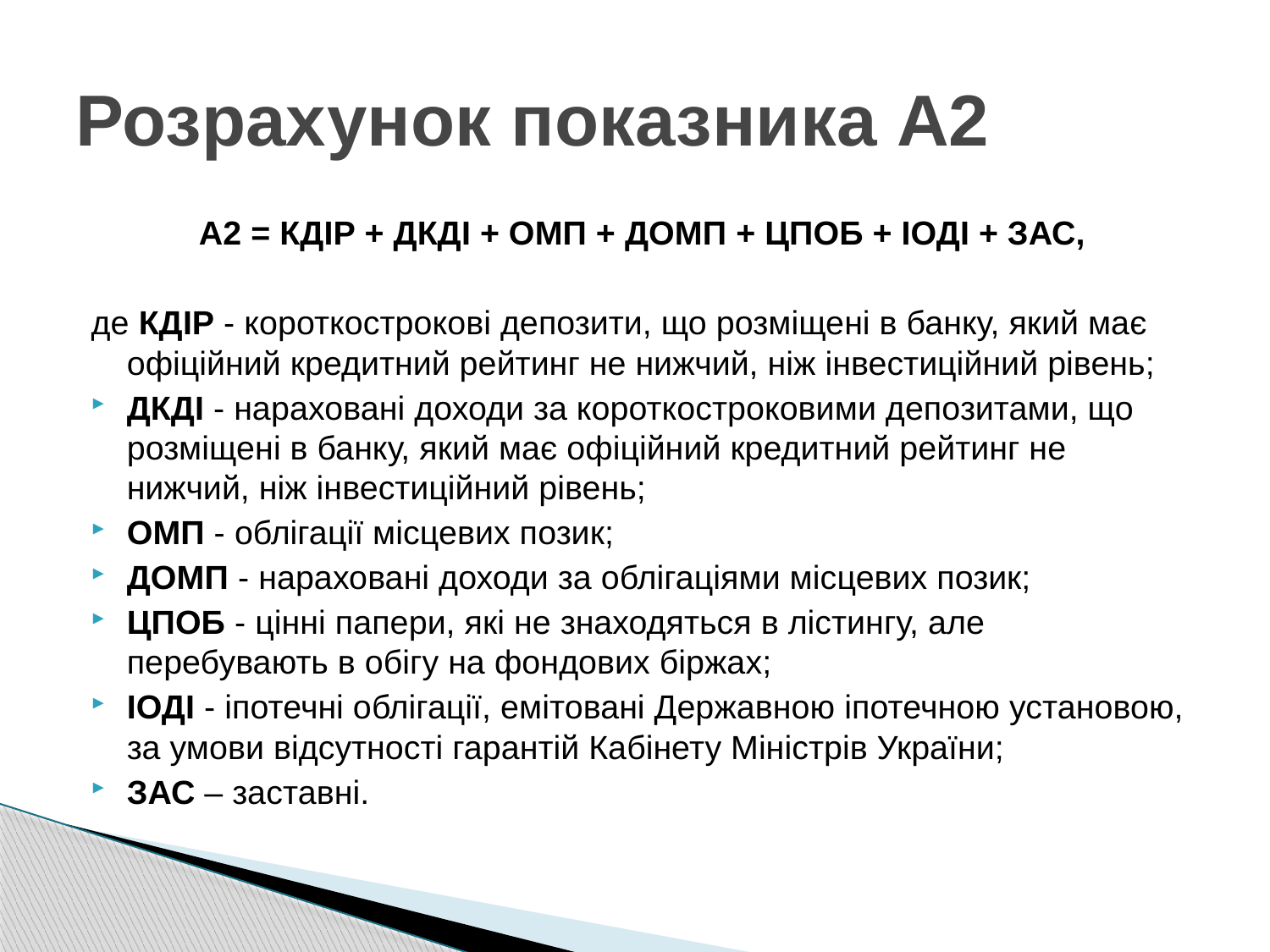

# Розрахунок показника А2
А2 = КДІР + ДКДІ + ОМП + ДОМП + ЦПОБ + ІОДІ + ЗАС,

де КДІР - короткострокові депозити, що розміщені в банку, який має офіційний кредитний рейтинг не нижчий, ніж інвестиційний рівень;
ДКДІ - нараховані доходи за короткостроковими депозитами, що розміщені в банку, який має офіційний кредитний рейтинг не нижчий, ніж інвестиційний рівень;
ОМП - облігації місцевих позик;
ДОМП - нараховані доходи за облігаціями місцевих позик;
ЦПОБ - цінні папери, які не знаходяться в лістингу, але перебувають в обігу на фондових біржах;
ІОДІ - іпотечні облігації, емітовані Державною іпотечною установою, за умови відсутності гарантій Кабінету Міністрів України;
ЗАС – заставні.